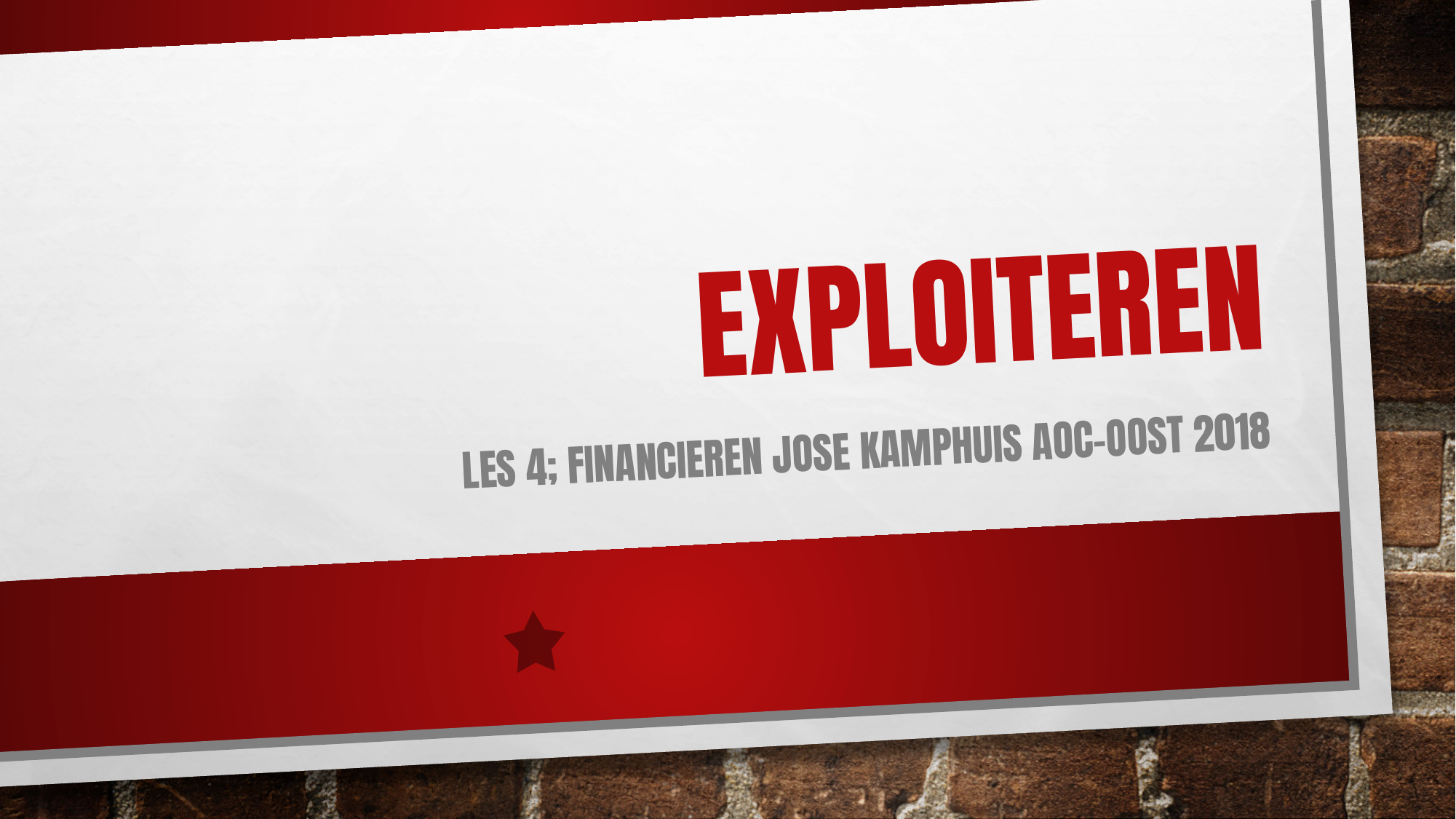

# exploiteren
Les 4; financieren jose kamphuis aoc-oost 2018